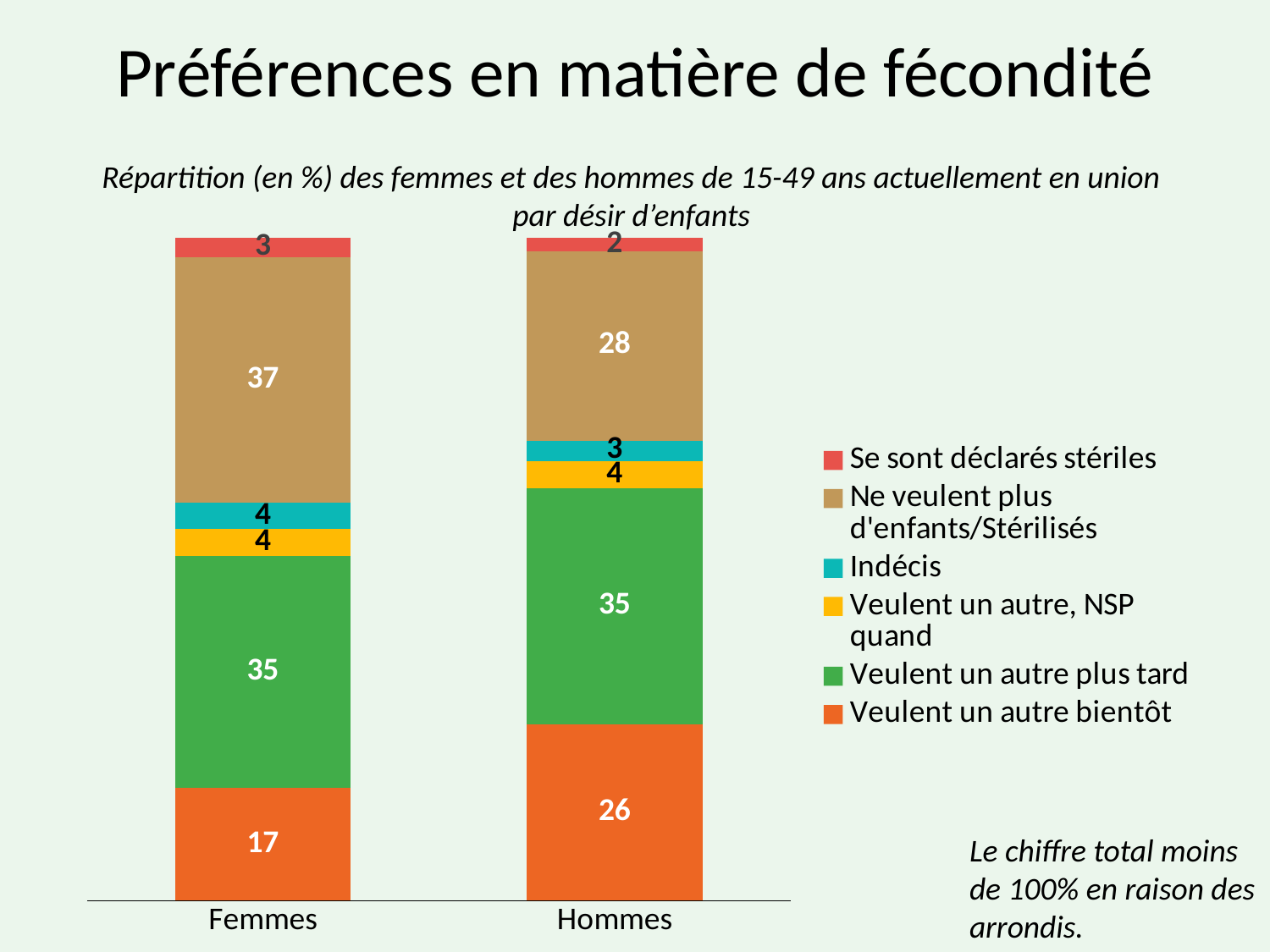

# Préférences en matière de fécondité
Répartition (en %) des femmes et des hommes de 15-49 ans actuellement en union
par désir d’enfants

### Chart

| Category | Veulent un autre bientôt | Veulent un autre plus tard | Veulent un autre, NSP quand | Indécis | Ne veulent plus d'enfants/Stérilisés | Se sont déclarés stériles |
|---|---|---|---|---|---|---|
| Femmes | 17.0 | 35.0 | 4.0 | 4.0 | 37.0 | 3.0 |
| Hommes | 26.0 | 35.0 | 4.0 | 3.0 | 28.0 | 2.0 |
Le chiffre total moins de 100% en raison des arrondis.